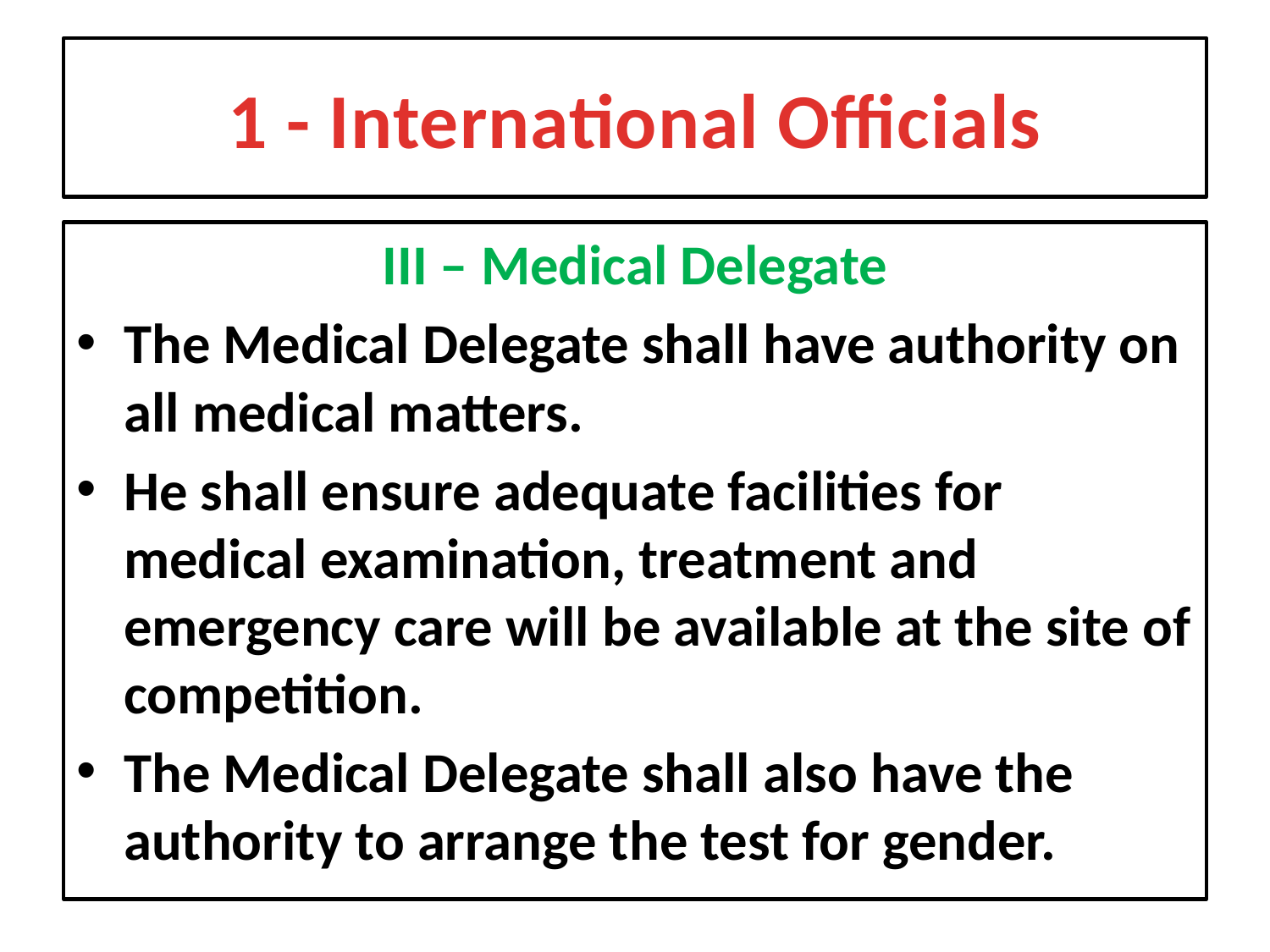

# 1 - International Officials
III – Medical Delegate
The Medical Delegate shall have authority on all medical matters.
He shall ensure adequate facilities for medical examination, treatment and emergency care will be available at the site of competition.
The Medical Delegate shall also have the authority to arrange the test for gender.